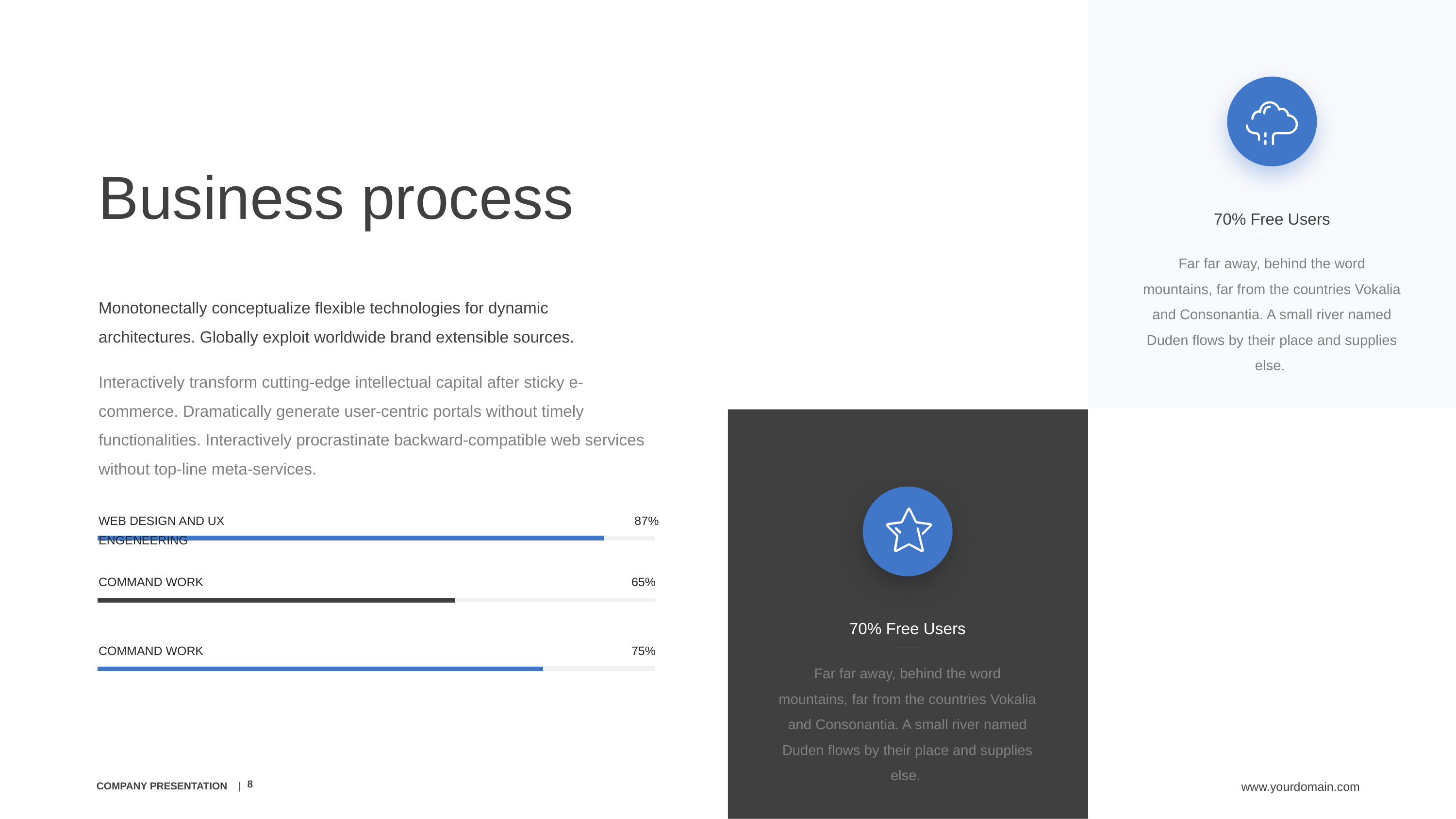

Business process
70% Free Users
Far far away, behind the word mountains, far from the countries Vokalia and Consonantia. A small river named Duden flows by their place and supplies else.
Monotonectally conceptualize flexible technologies for dynamic architectures. Globally exploit worldwide brand extensible sources.
Interactively transform cutting-edge intellectual capital after sticky e-commerce. Dramatically generate user-centric portals without timely functionalities. Interactively procrastinate backward-compatible web services without top-line meta-services.

WEB DESIGN AND UX ENGENEERING
87%

COMMAND WORK
65%
70% Free Users
Far far away, behind the word mountains, far from the countries Vokalia and Consonantia. A small river named Duden flows by their place and supplies else.
COMMAND WORK
75%